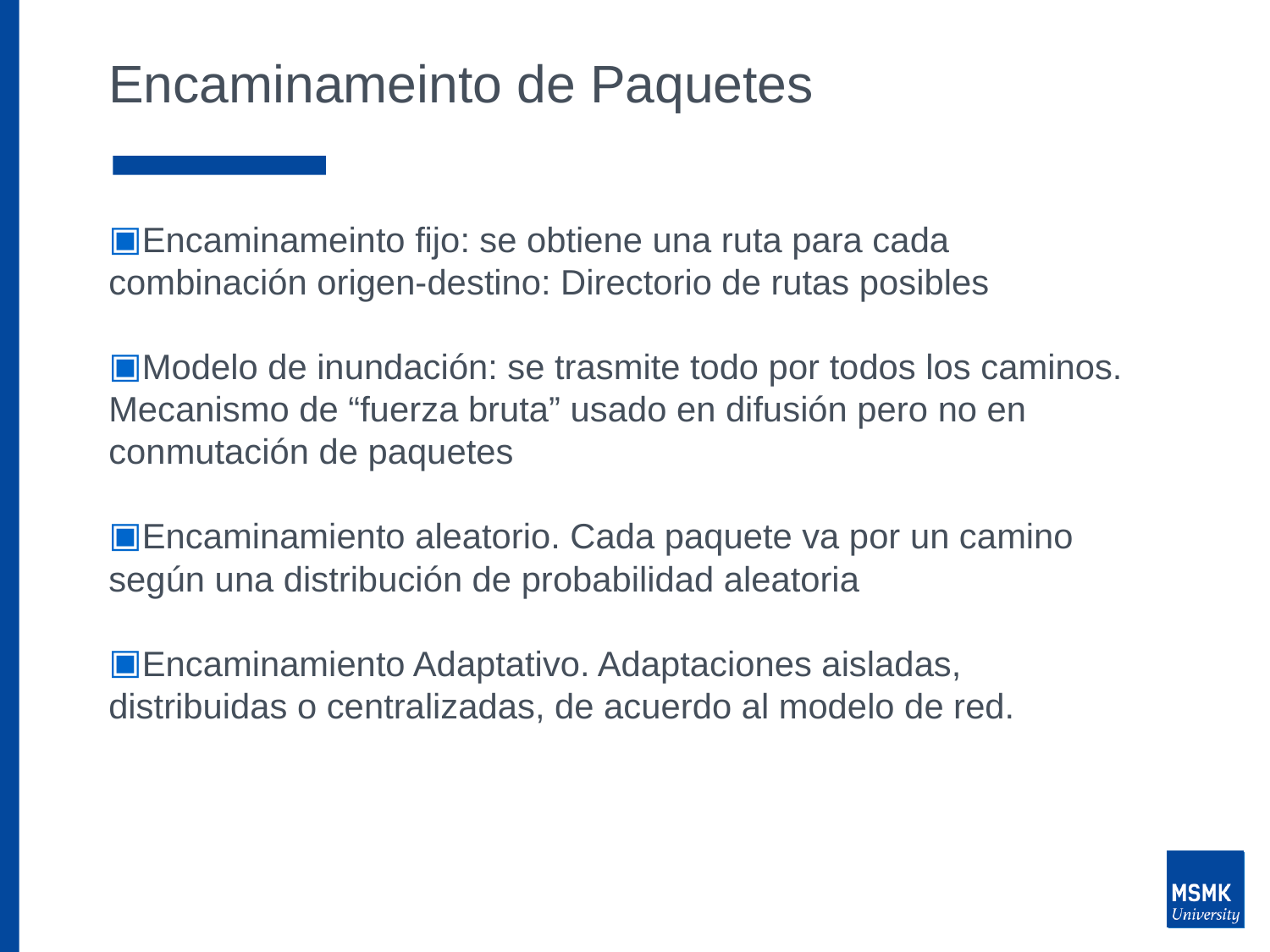

# Encaminameinto de Paquetes
Encaminameinto fijo: se obtiene una ruta para cada combinación origen-destino: Directorio de rutas posibles

Modelo de inundación: se trasmite todo por todos los caminos. Mecanismo de “fuerza bruta” usado en difusión pero no en conmutación de paquetes

Encaminamiento aleatorio. Cada paquete va por un camino según una distribución de probabilidad aleatoria

Encaminamiento Adaptativo. Adaptaciones aisladas, distribuidas o centralizadas, de acuerdo al modelo de red.